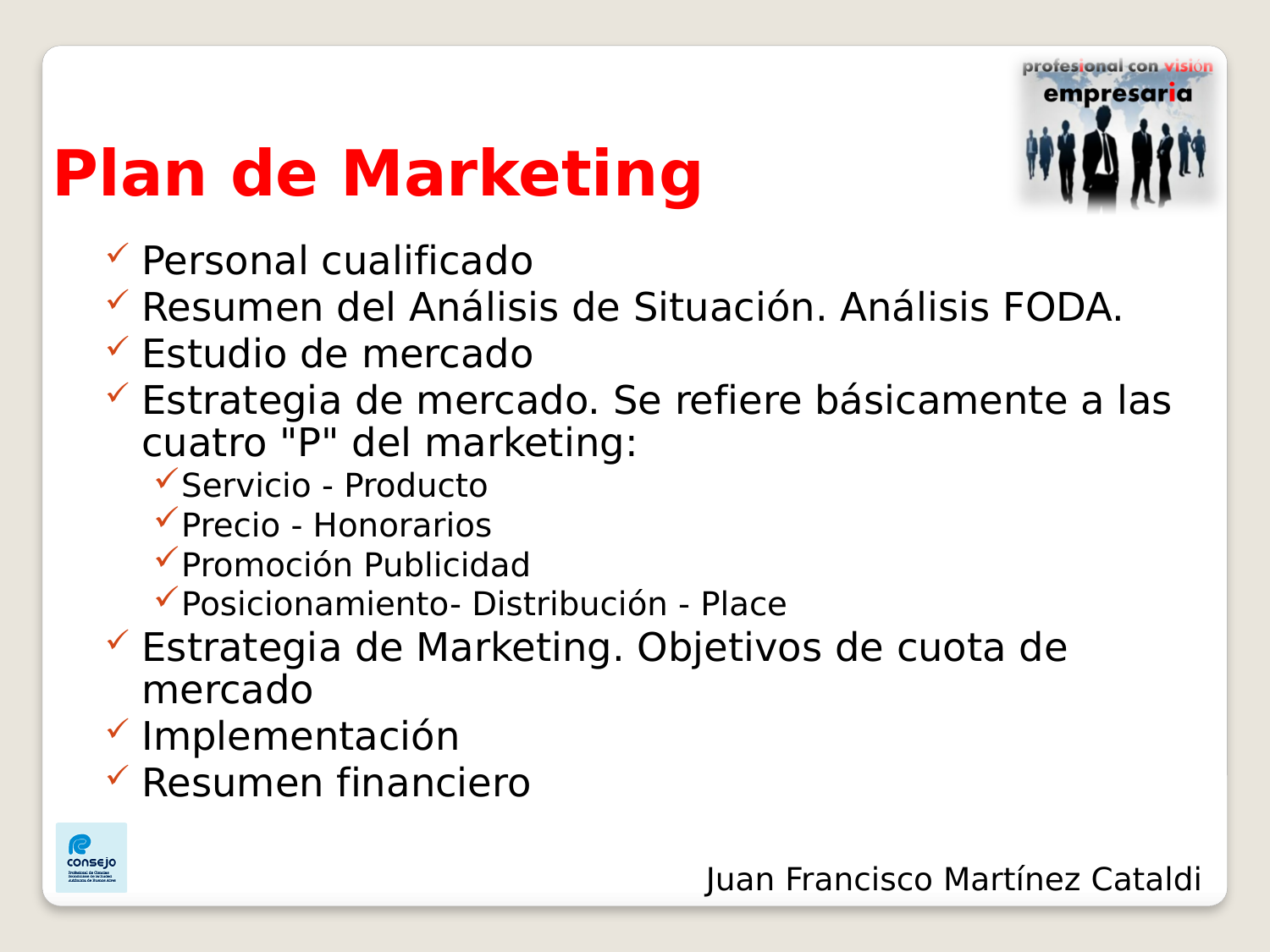

Plan de Marketing
Personal cualificado
Resumen del Análisis de Situación. Análisis FODA.
Estudio de mercado
Estrategia de mercado. Se refiere básicamente a las cuatro "P" del marketing:
Servicio - Producto
Precio - Honorarios
Promoción Publicidad
Posicionamiento- Distribución - Place
Estrategia de Marketing. Objetivos de cuota de mercado
Implementación
Resumen financiero
Juan Francisco Martínez Cataldi